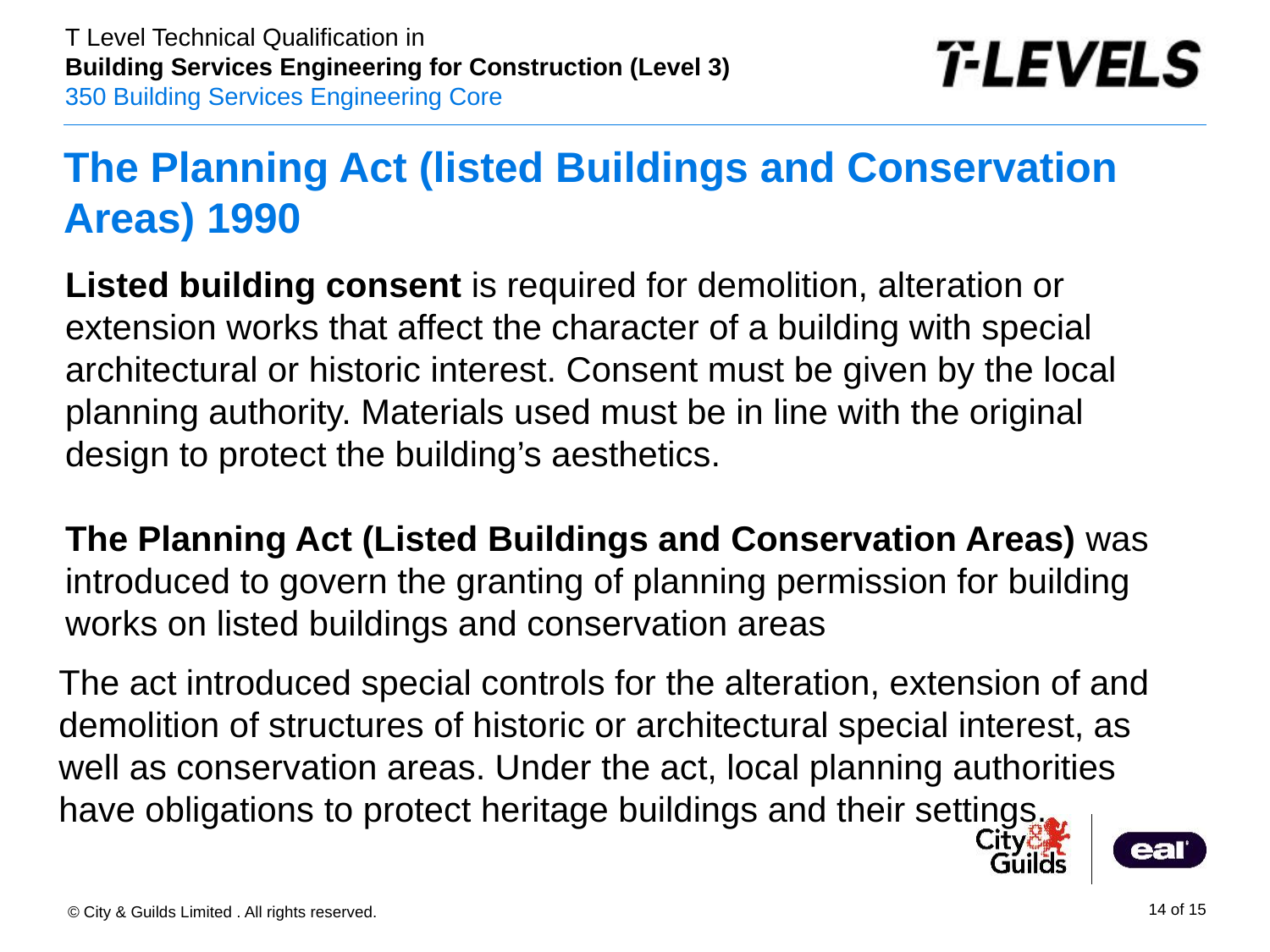

# The Planning Act (listed Buildings and Conservation Areas) 1990
Listed building consent is required for demolition, alteration or extension works that affect the character of a building with special architectural or historic interest. Consent must be given by the local planning authority. Materials used must be in line with the original design to protect the building’s aesthetics.

The Planning Act (Listed Buildings and Conservation Areas) was introduced to govern the granting of planning permission for building works on listed buildings and conservation areas
The act introduced special controls for the alteration, extension of and demolition of structures of historic or architectural special interest, as well as conservation areas. Under the act, local planning authorities have obligations to protect heritage buildings and their settings.